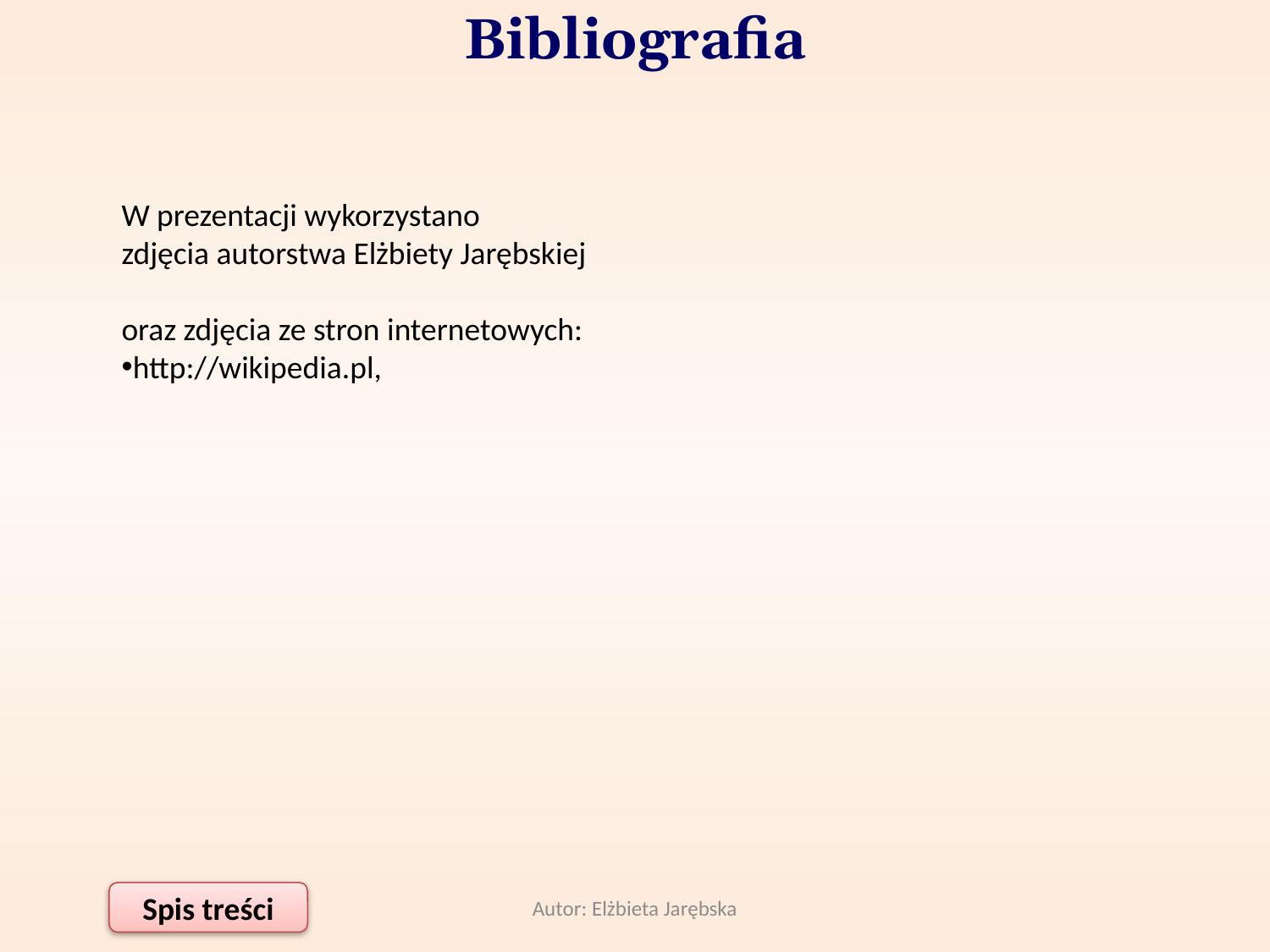

Bibliografia
W prezentacji wykorzystano
zdjęcia autorstwa Elżbiety Jarębskiej

oraz zdjęcia ze stron internetowych:
http://wikipedia.pl,

Autor: Elżbieta Jarębska
Spis treści